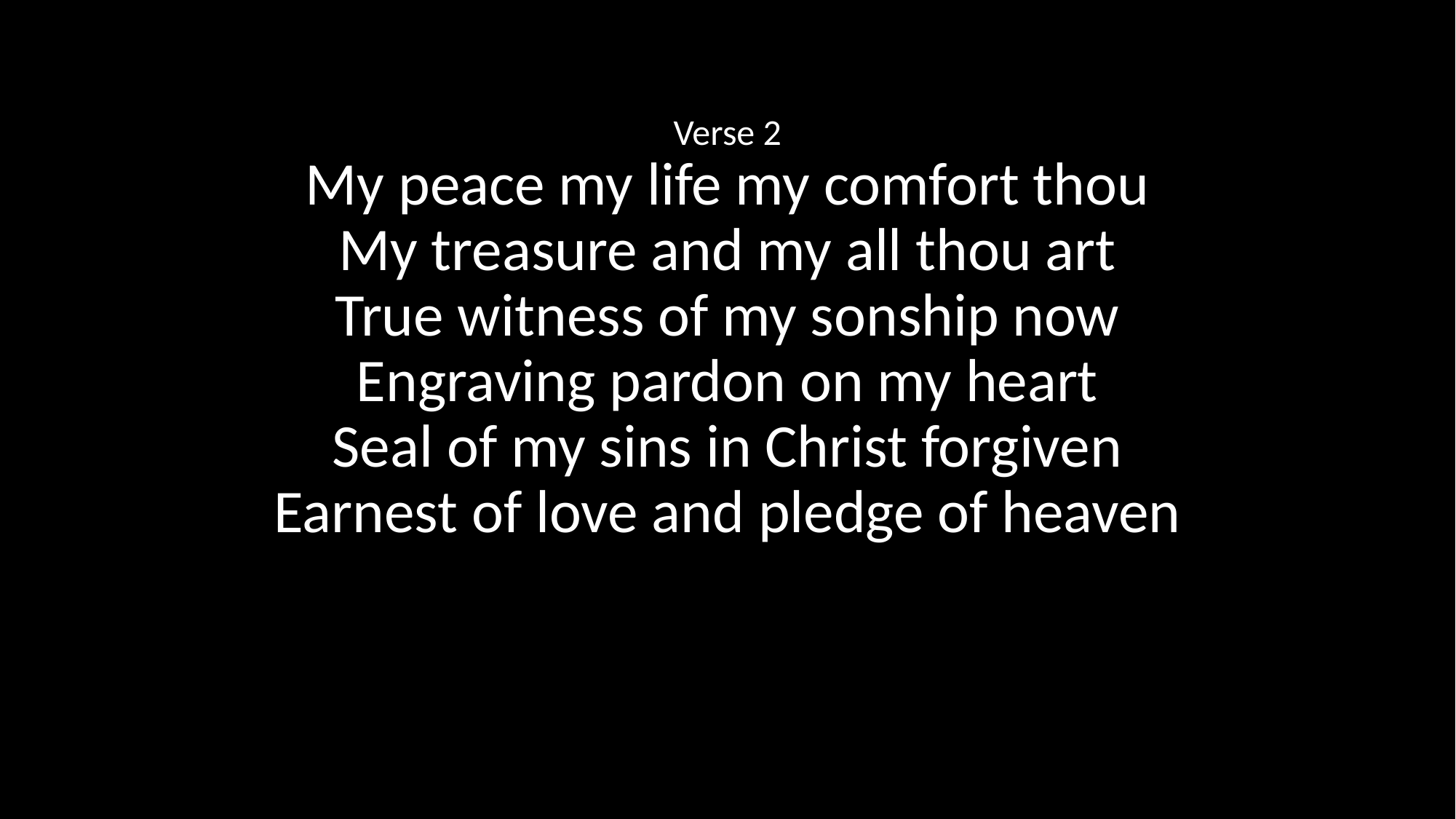

Verse 2
My peace my life my comfort thou
My treasure and my all thou art
True witness of my sonship now
Engraving pardon on my heart
Seal of my sins in Christ forgiven
Earnest of love and pledge of heaven